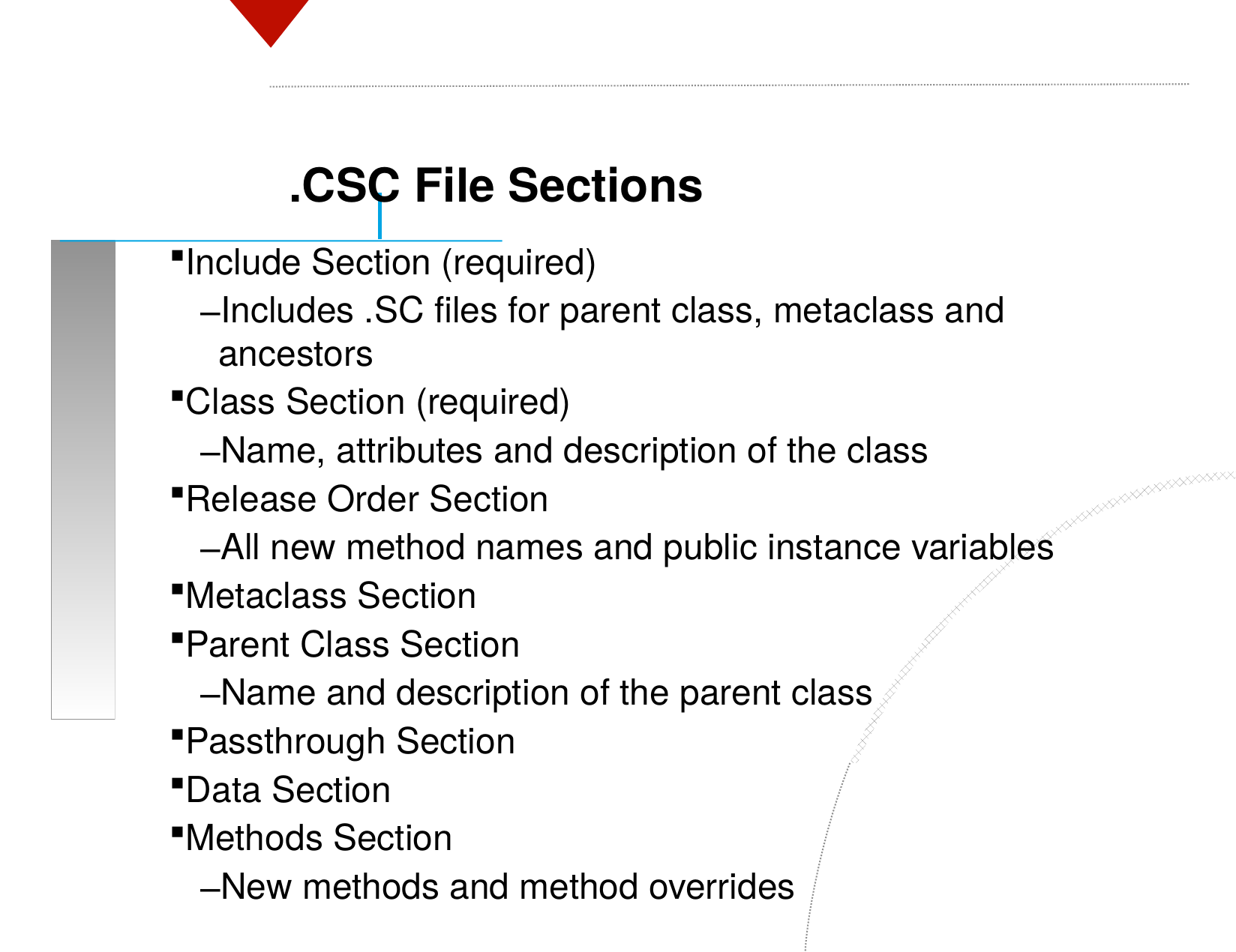

.CSC File Sections
Include Section (required)
Includes .SC files for parent class, metaclass and ancestors
Class Section (required)
Name, attributes and description of the class
Release Order Section
All new method names and public instance variables
Metaclass Section
Parent Class Section
Name and description of the parent class
Passthrough Section
Data Section
Methods Section
New methods and method overrides